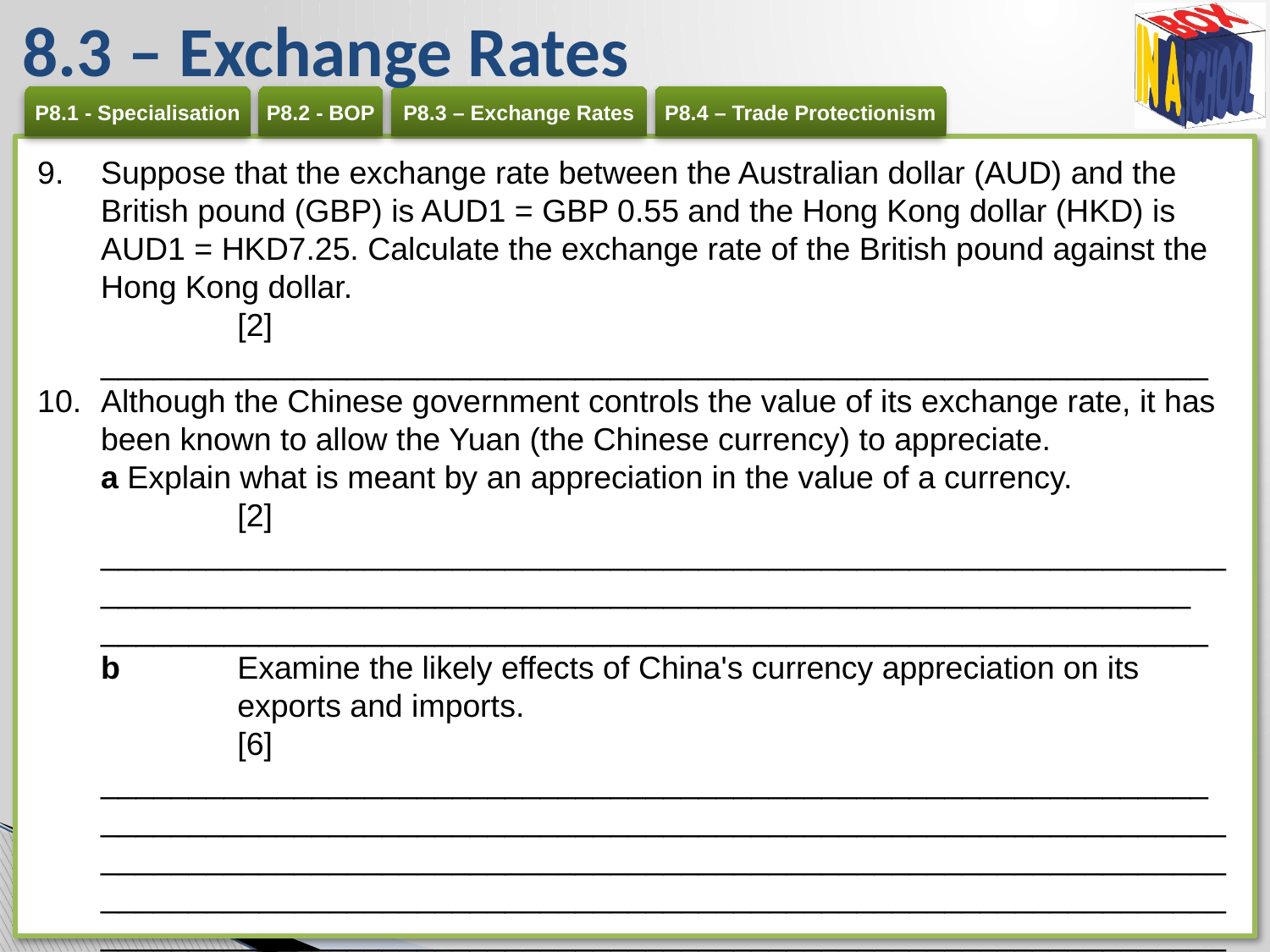

# 8.3 – Exchange Rates
Suppose that the exchange rate between the Australian dollar (AUD) and the British pound (GBP) is AUD1 = GBP 0.55 and the Hong Kong dollar (HKD) is AUD1 = HKD7.25. Calculate the exchange rate of the British pound against the Hong Kong dollar. 	[2]
_______________________________________________________________
Although the Chinese government controls the value of its exchange rate, it has been known to allow the Yuan (the Chinese currency) to appreciate.
a Explain what is meant by an appreciation in the value of a currency.	[2]
______________________________________________________________________________________________________________________________ _______________________________________________________________
b 	Examine the likely effects of China's currency appreciation on its 	exports and imports. 	[6]
_______________________________________________________________ ___________________________________________________________________________________________________________________________________________________________________________________________________________________________________________________________________________________________________________________________